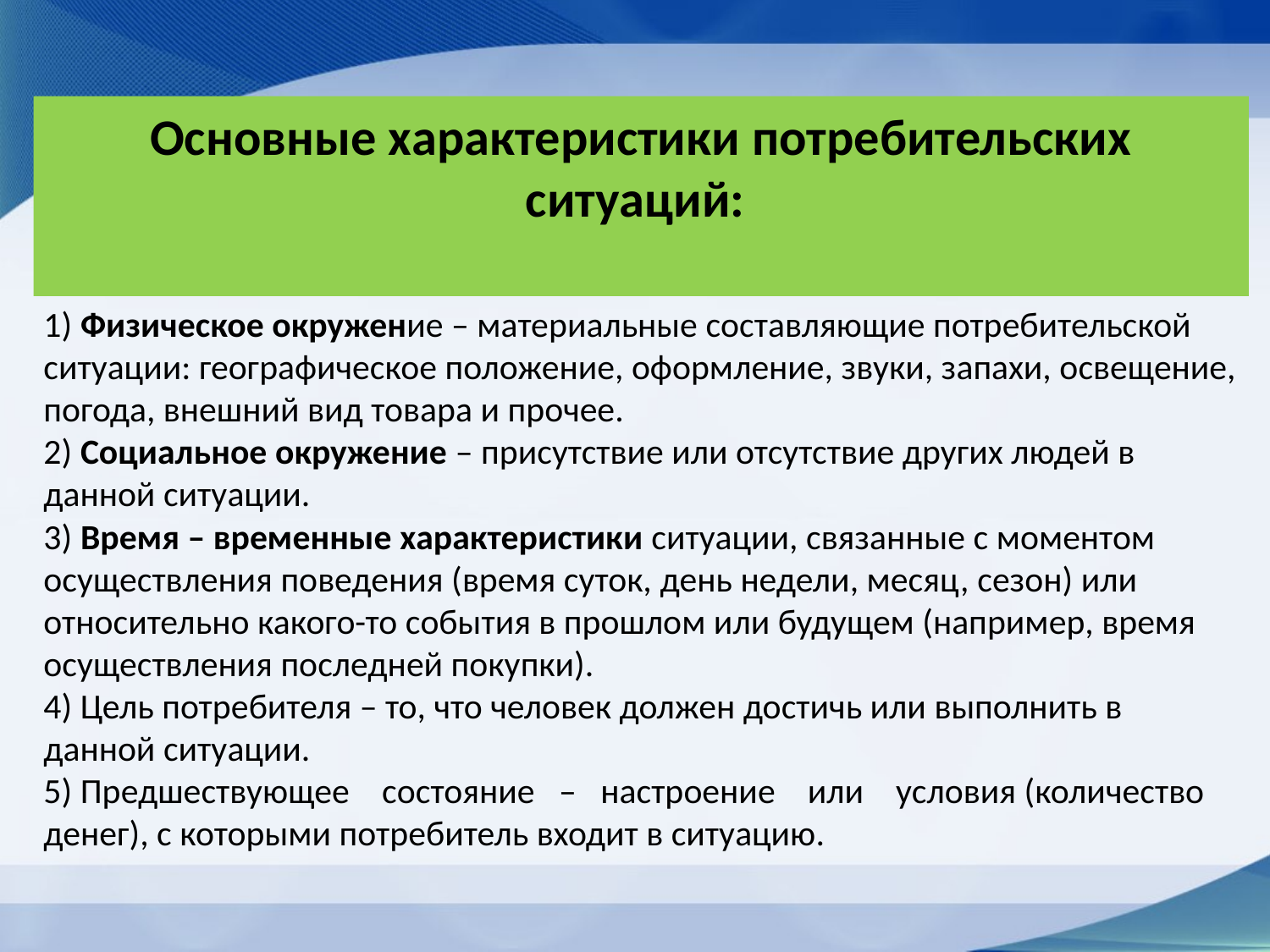

# Основные характеристики потребительских ситуаций:

1) Физическое окружение – материальные составляющие потребительской ситуации: географическое положение, оформление, звуки, запахи, освещение, погода, внешний вид товара и прочее.
2) Социальное окружение – присутствие или отсутствие других людей в данной ситуации.
3) Время – временные характеристики ситуации, связанные с моментом осуществления поведения (время суток, день недели, месяц, сезон) или относительно какого-то события в прошлом или будущем (например, время осуществления последней покупки).
4) Цель потребителя – то, что человек должен достичь или выполнить в данной ситуации.
5) Предшествующее    состояние   –   настроение    или    условия (количество денег), с которыми потребитель входит в ситуацию.